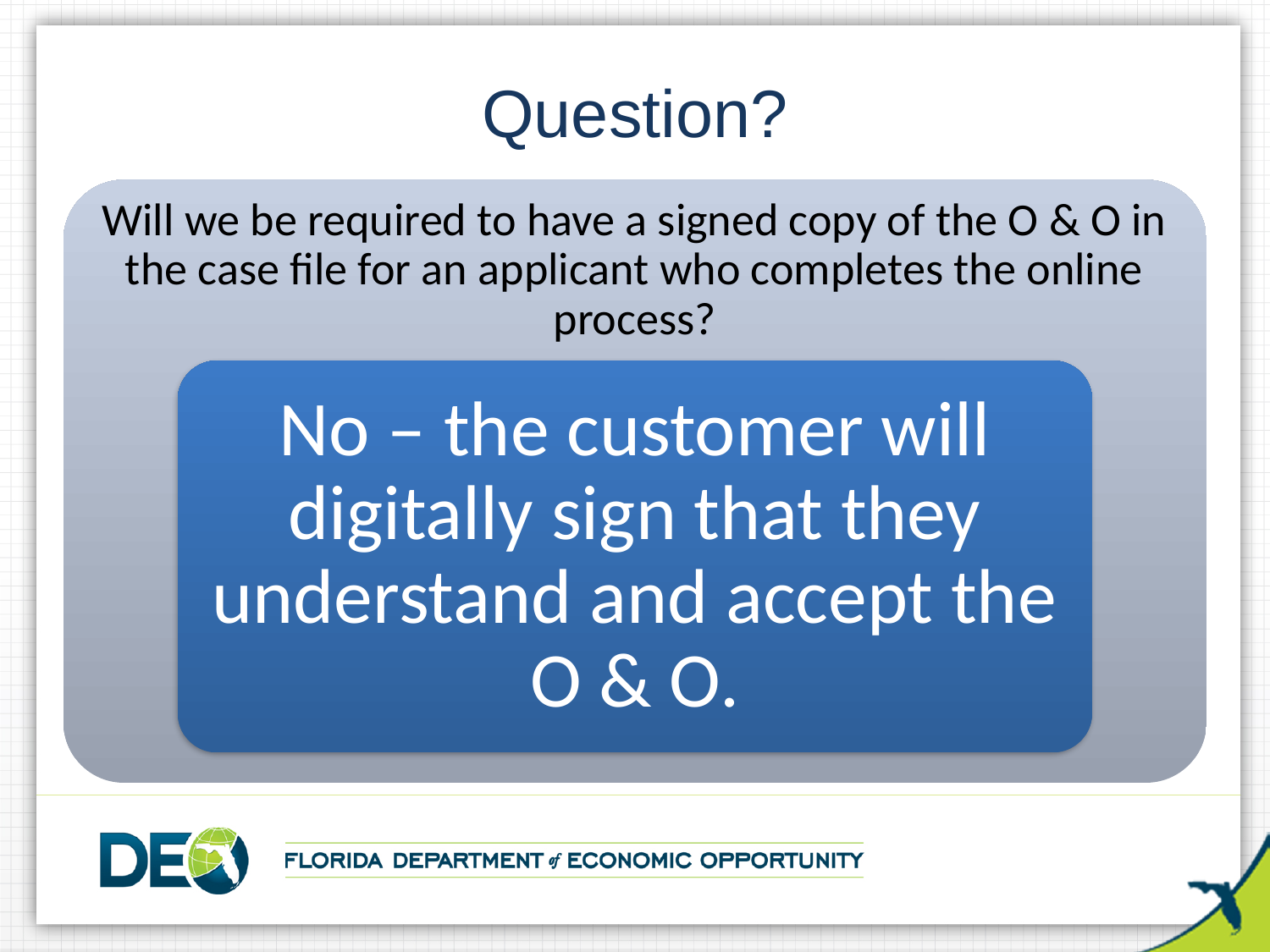

# Question?
Will we be required to have a signed copy of the O & O in the case file for an applicant who completes the online process?
No – the customer will digitally sign that they understand and accept the O & O.